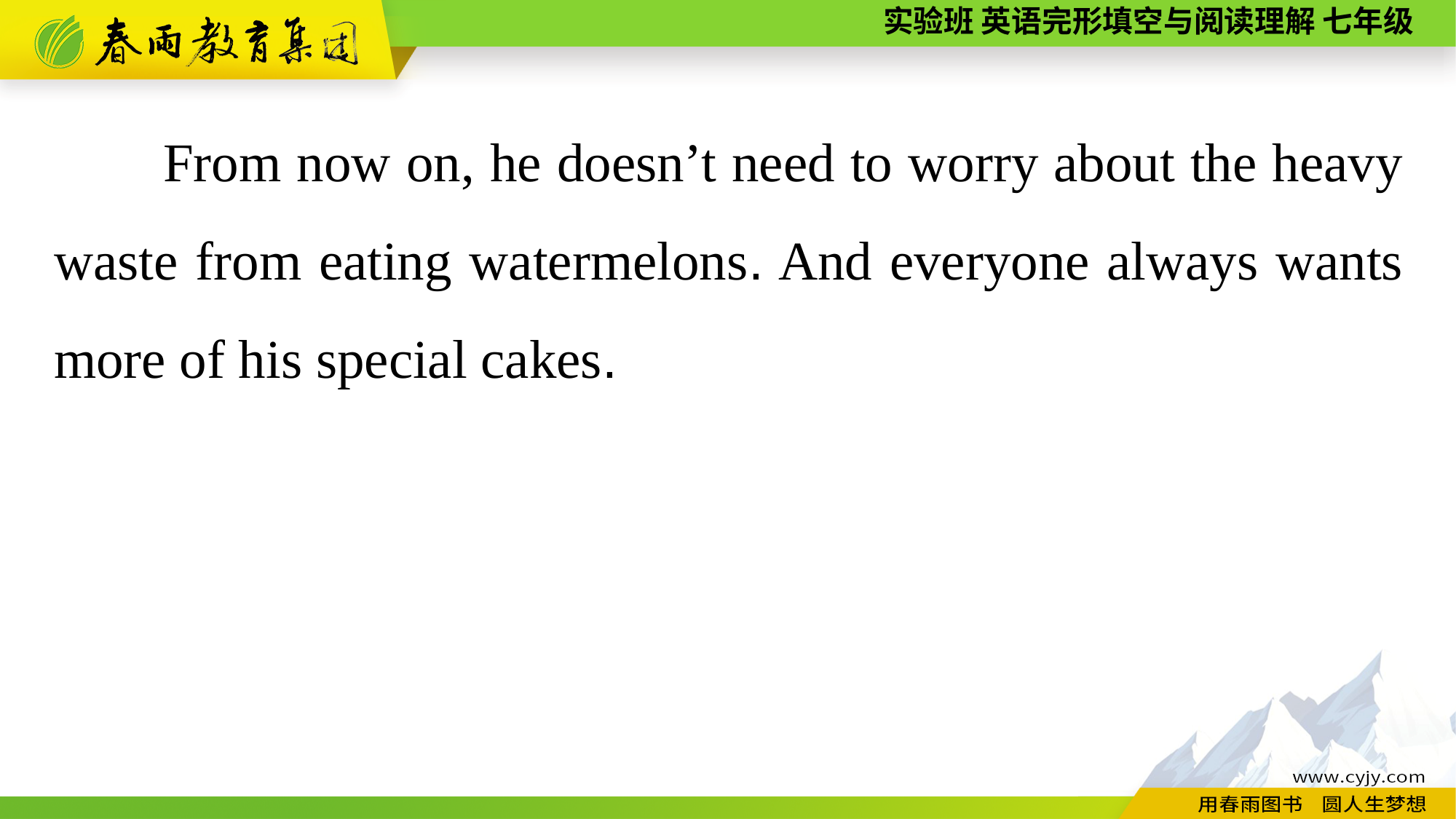

From now on, he doesn’t need to worry about the heavy waste from eating watermelons. And everyone always wants more of his special cakes.